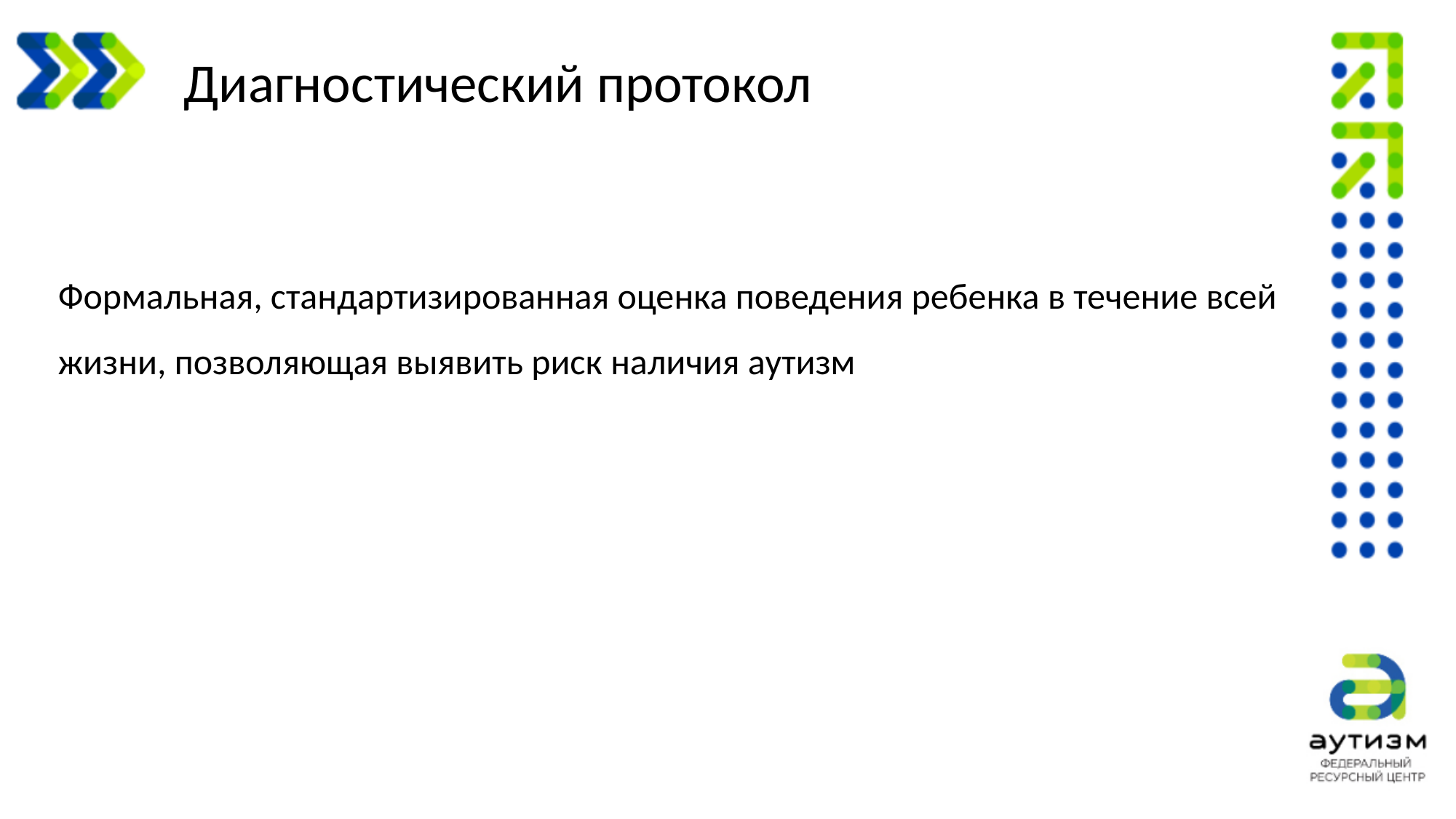

# Диагностический протокол
Формальная, стандартизированная оценка поведения ребенка в течение всей жизни, позволяющая выявить риск наличия аутизм